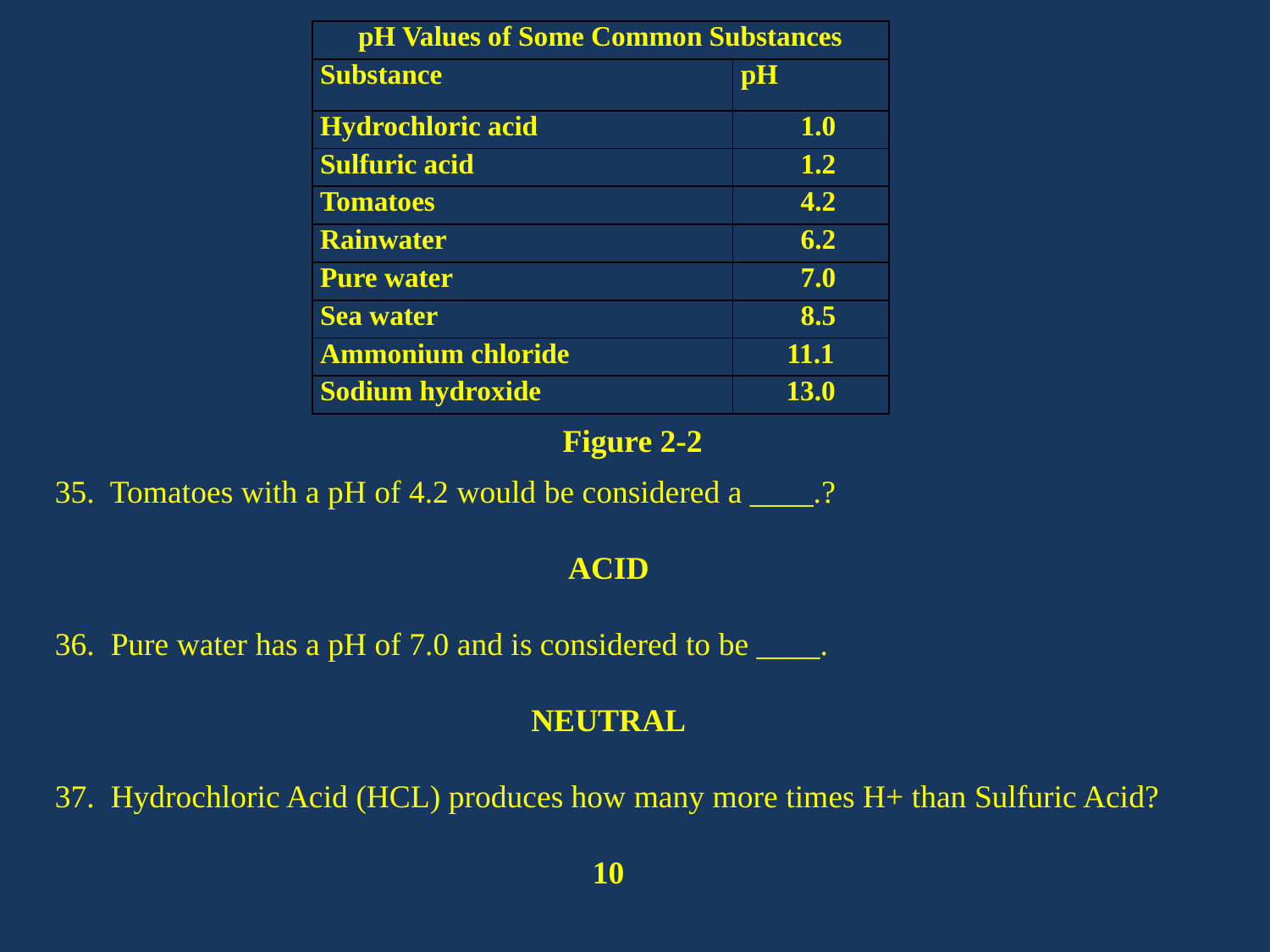

| pH Values of Some Common Substances |  |
| --- | --- |
| Substance | pH |
| Hydrochloric acid | 1.0 |
| Sulfuric acid | 1.2 |
| Tomatoes | 4.2 |
| Rainwater | 6.2 |
| Pure water | 7.0 |
| Sea water | 8.5 |
| Ammonium chloride | 11.1 |
| Sodium hydroxide | 13.0 |
Figure 2-2
35.  Tomatoes with a pH of 4.2 would be considered a ____.?

ACID

36.  Pure water has a pH of 7.0 and is considered to be ____.

NEUTRAL

37.  Hydrochloric Acid (HCL) produces how many more times H+ than Sulfuric Acid?

10